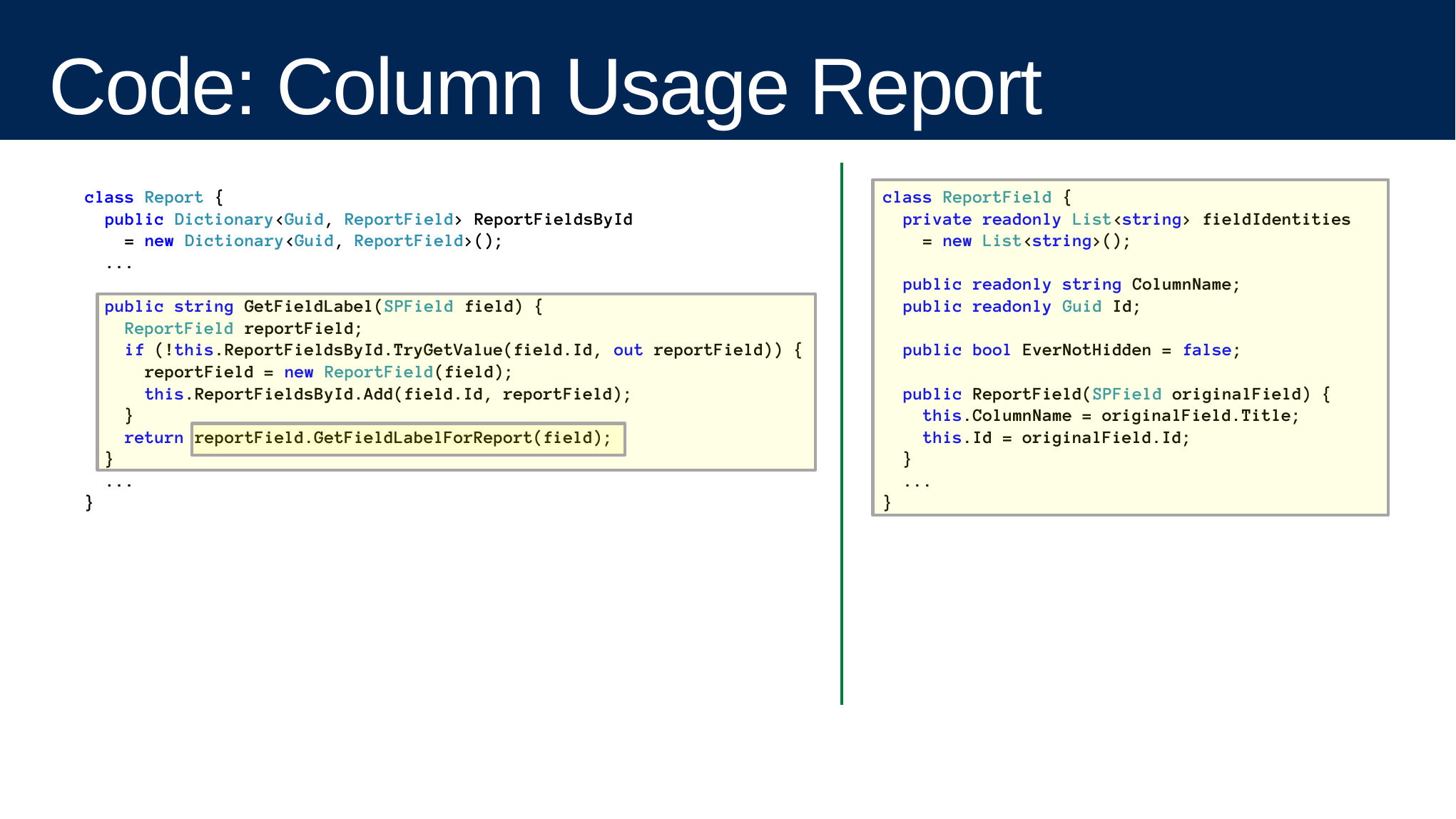

# Code: Column Usage Report

class Report {
  public Dictionary<Guid, ReportField> ReportFieldsById
    = new Dictionary<Guid, ReportField>();
  ...

  public string GetFieldLabel(SPField field) {
    ReportField reportField;
    if (!this.ReportFieldsById.TryGetValue(field.Id, out reportField)) {
      reportField = new ReportField(field);
      this.ReportFieldsById.Add(field.Id, reportField);
    }
    return reportField.GetFieldLabelForReport(field);
  }
  ...
}

class ReportField {
  private readonly List<string> fieldIdentities
    = new List<string>();

  public readonly string ColumnName;
  public readonly Guid Id;

  public bool EverNotHidden = false;

  public ReportField(SPField originalField) {
    this.ColumnName = originalField.Title;
    this.Id = originalField.Id;
  }
  ...
}